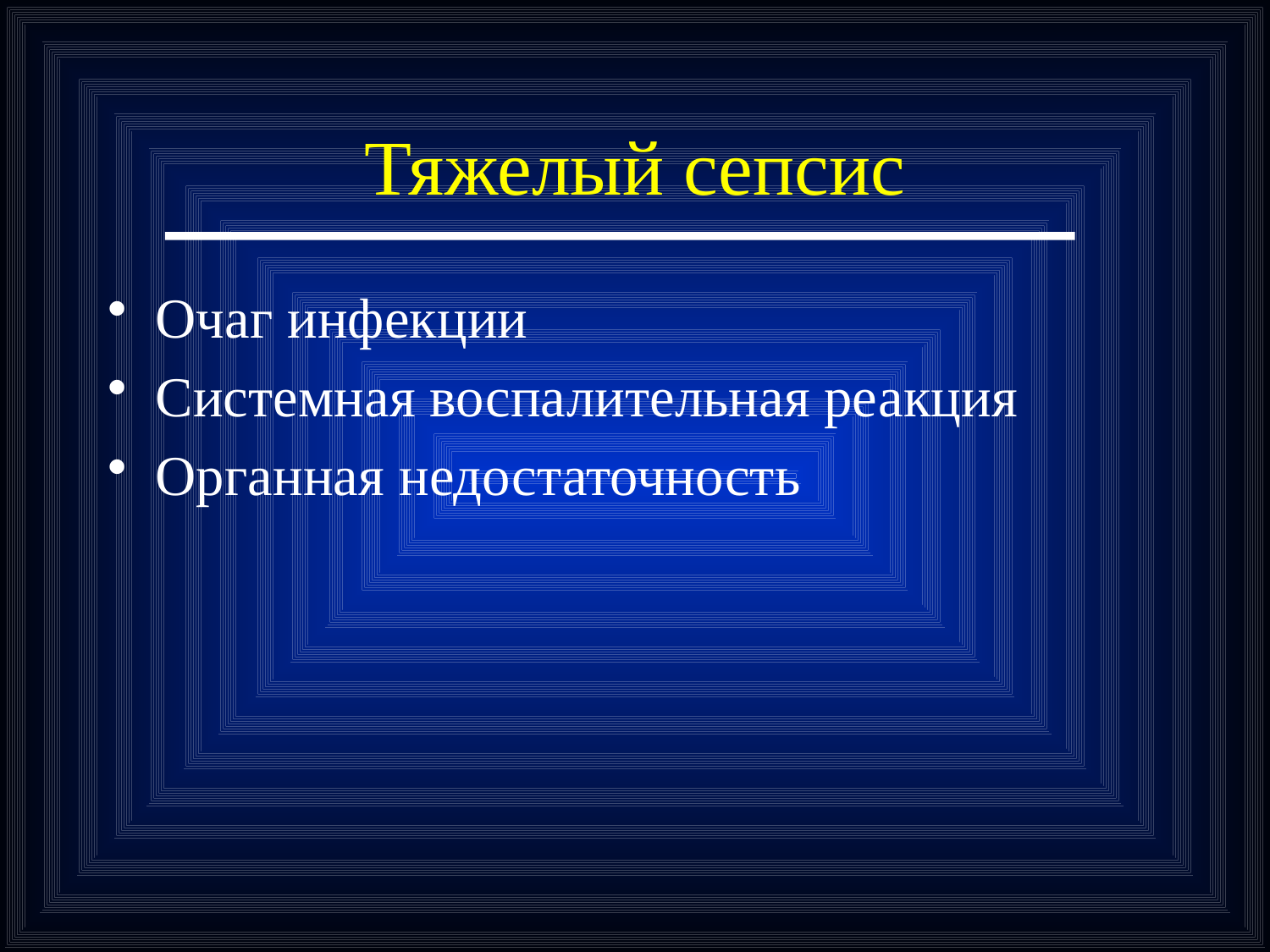

# Тяжелый сепсис

Очаг инфекции
Системная воспалительная реакция
Органная недостаточность